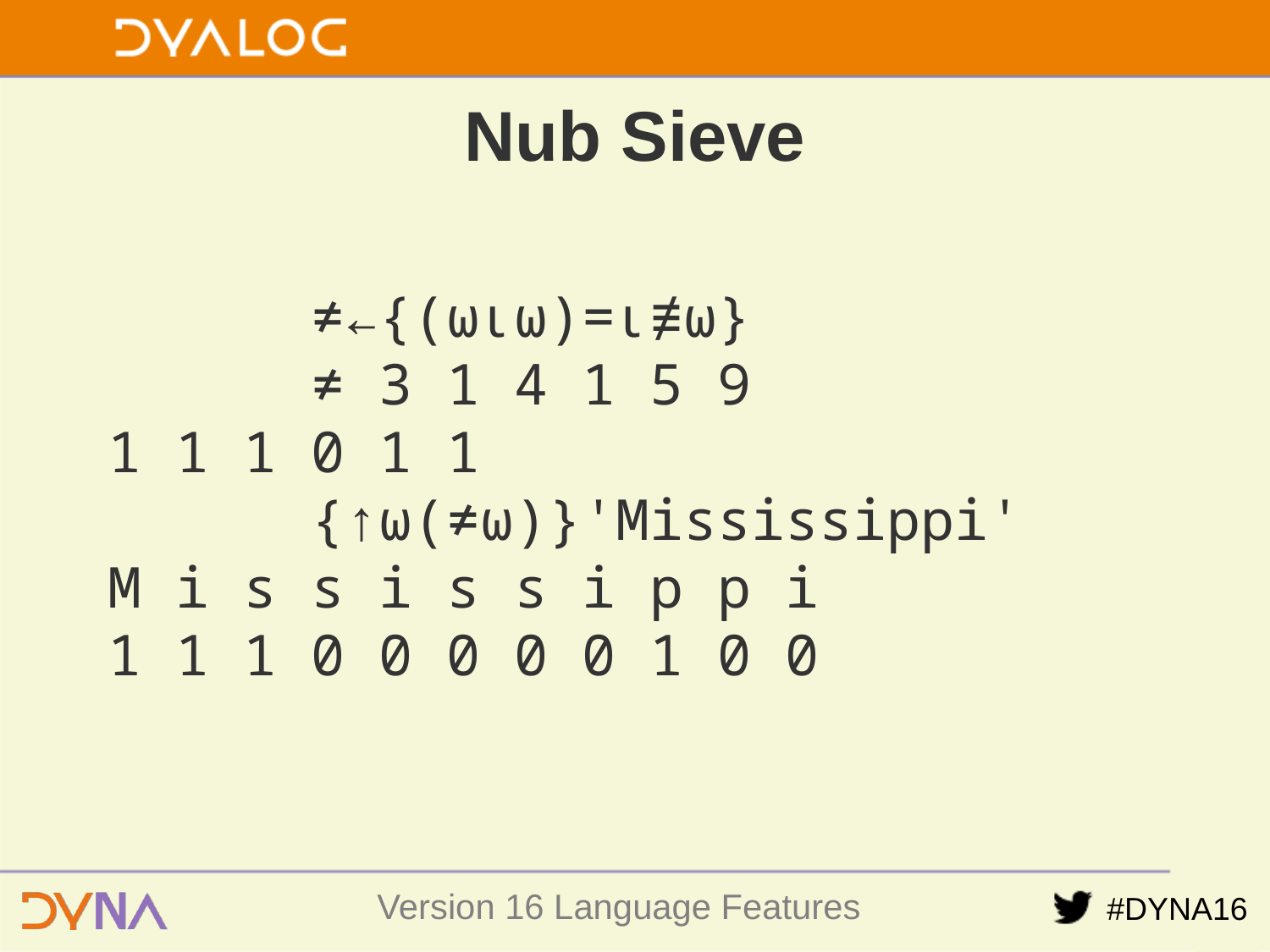

# Nub Sieve
      ≠←{(⍵⍳⍵)=⍳≢⍵}
      ≠ 3 1 4 1 5 9
1 1 1 0 1 1
      {↑⍵(≠⍵)}'Mississippi'
M i s s i s s i p p i
1 1 1 0 0 0 0 0 1 0 0
Version 16 Language Features